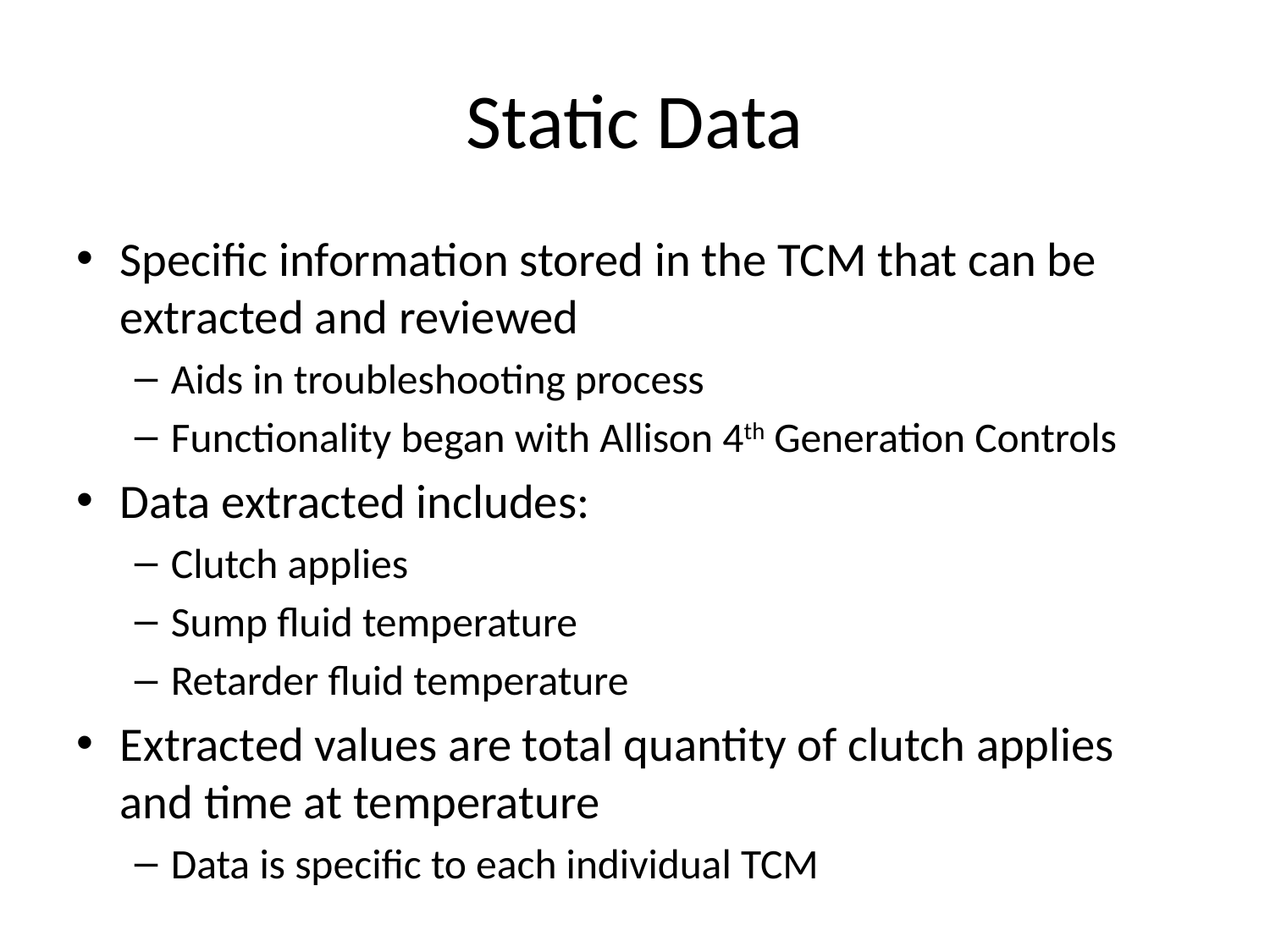

# Static Data
Specific information stored in the TCM that can be extracted and reviewed
Aids in troubleshooting process
Functionality began with Allison 4th Generation Controls
Data extracted includes:
Clutch applies
Sump fluid temperature
Retarder fluid temperature
Extracted values are total quantity of clutch applies and time at temperature
Data is specific to each individual TCM